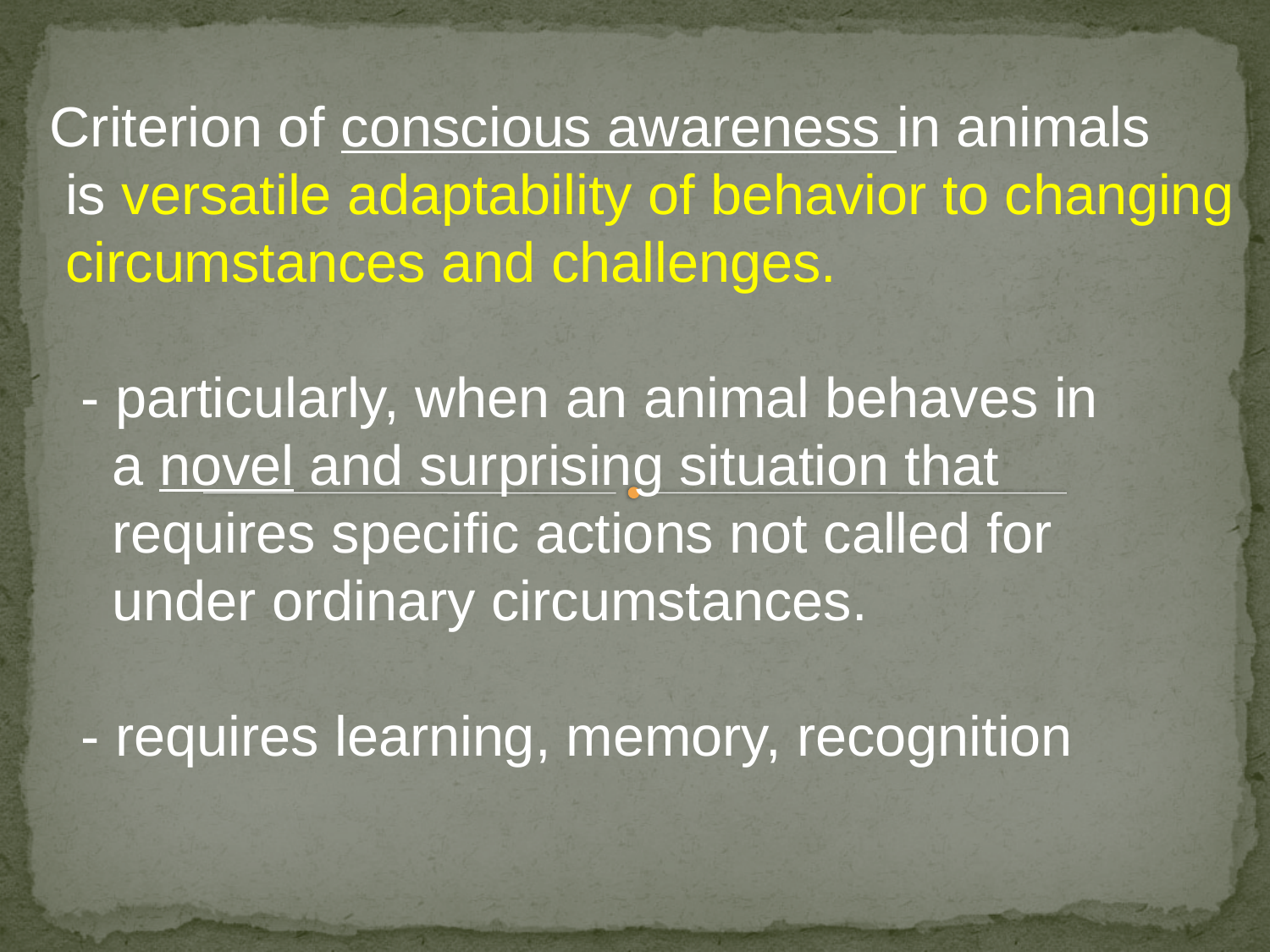

Criterion of conscious awareness in animals
 is versatile adaptability of behavior to changing
 circumstances and challenges.

  - particularly, when an animal behaves in
    a novel and surprising situation that
    requires specific actions not called for
    under ordinary circumstances.

  - requires learning, memory, recognition